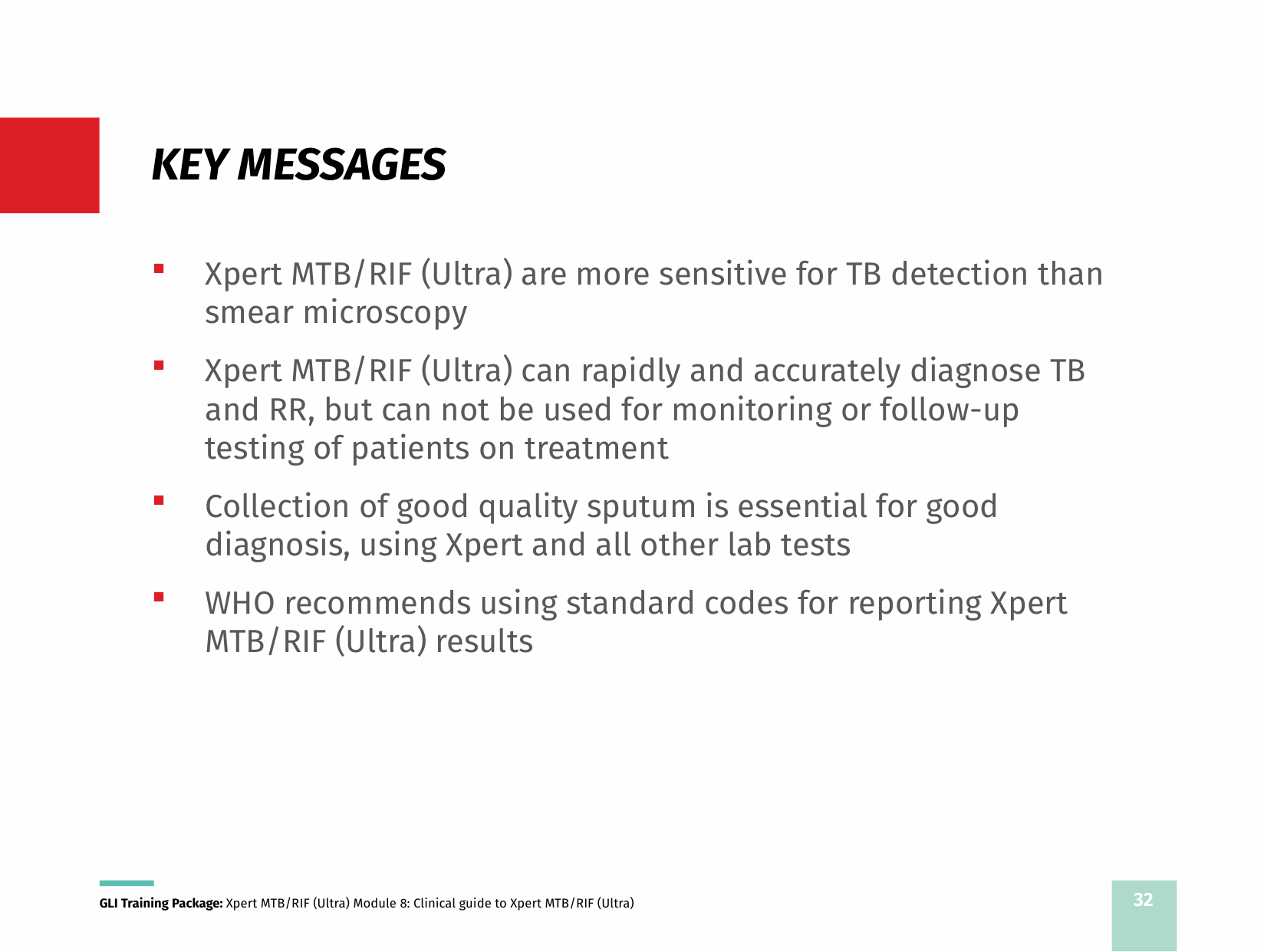

# KEY MESSAGES
Xpert MTB/RIF (Ultra) are more sensitive for TB detection than smear microscopy
Xpert MTB/RIF (Ultra) can rapidly and accurately diagnose TB and RR, but can not be used for monitoring or follow-up testing of patients on treatment
Collection of good quality sputum is essential for good diagnosis, using Xpert and all other lab tests
WHO recommends using standard codes for reporting Xpert MTB/RIF (Ultra) results